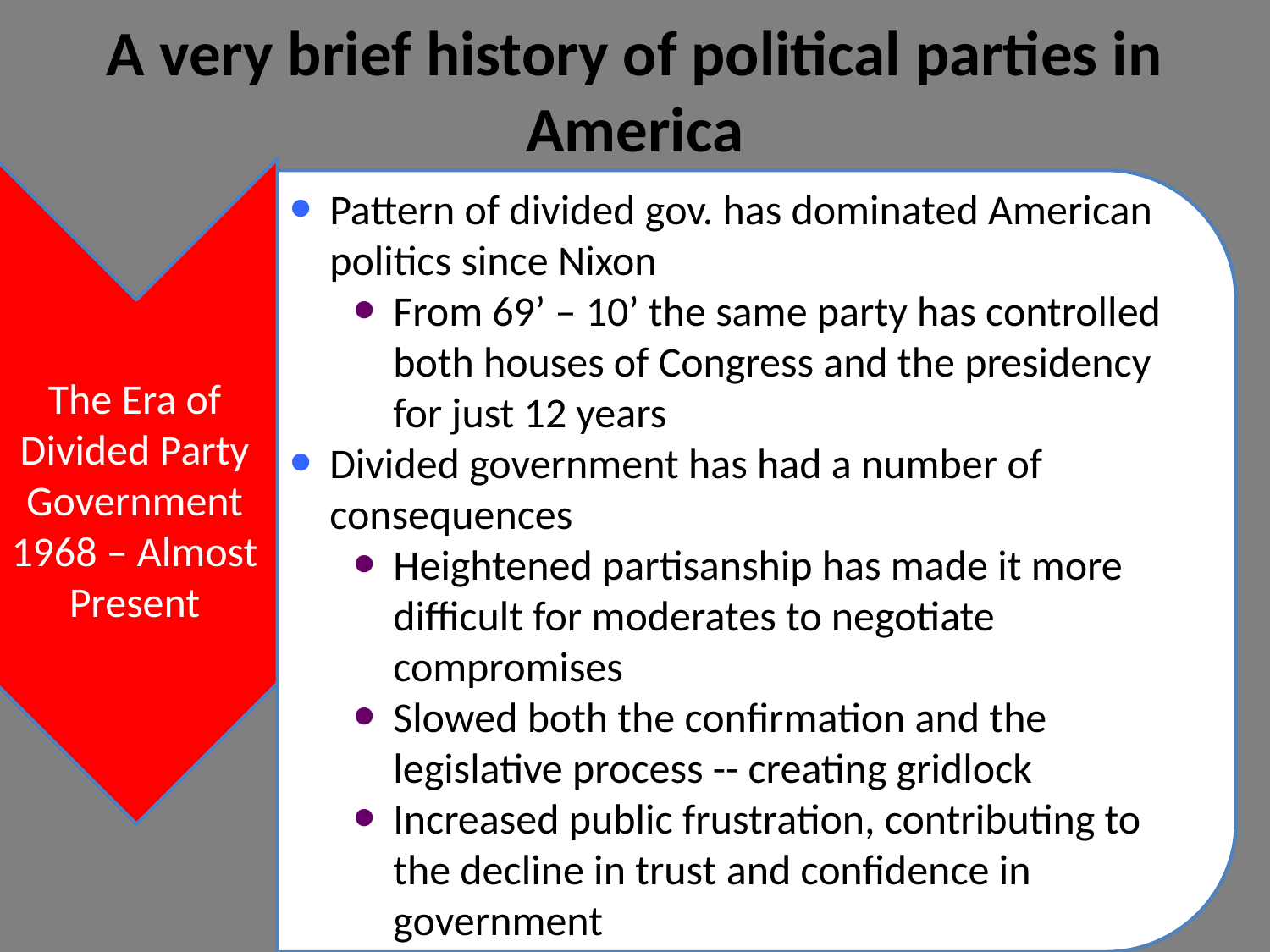

A very brief history of political parties in America

Pattern of divided gov. has dominated American politics since Nixon
From 69’ – 10’ the same party has controlled both houses of Congress and the presidency for just 12 years
Divided government has had a number of consequences
Heightened partisanship has made it more difficult for moderates to negotiate compromises
Slowed both the confirmation and the legislative process -- creating gridlock
Increased public frustration, contributing to the decline in trust and confidence in government

The Era of Divided Party Government
1968 – Almost Present